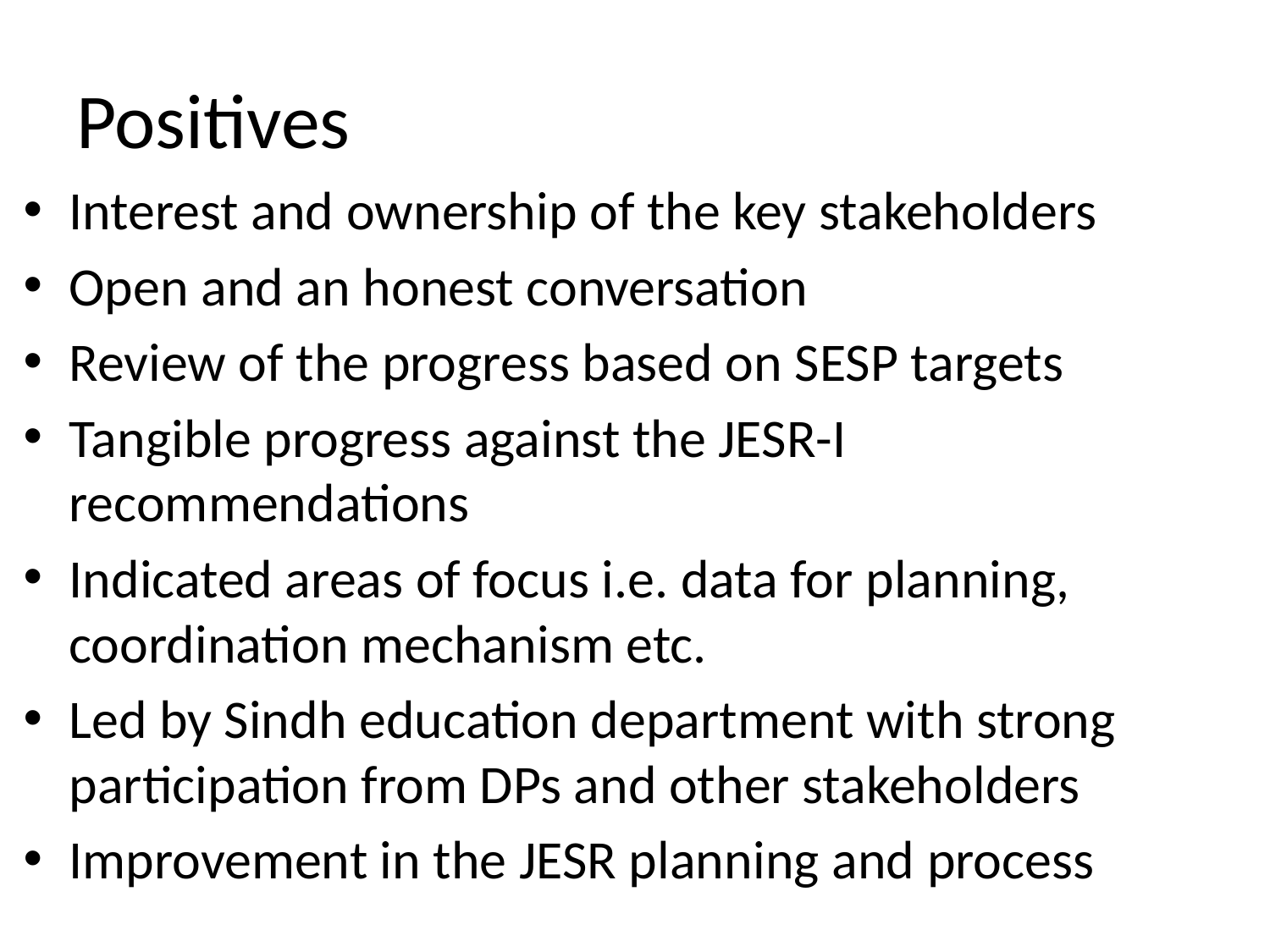

# Positives
Interest and ownership of the key stakeholders
Open and an honest conversation
Review of the progress based on SESP targets
Tangible progress against the JESR-I recommendations
Indicated areas of focus i.e. data for planning, coordination mechanism etc.
Led by Sindh education department with strong participation from DPs and other stakeholders
Improvement in the JESR planning and process